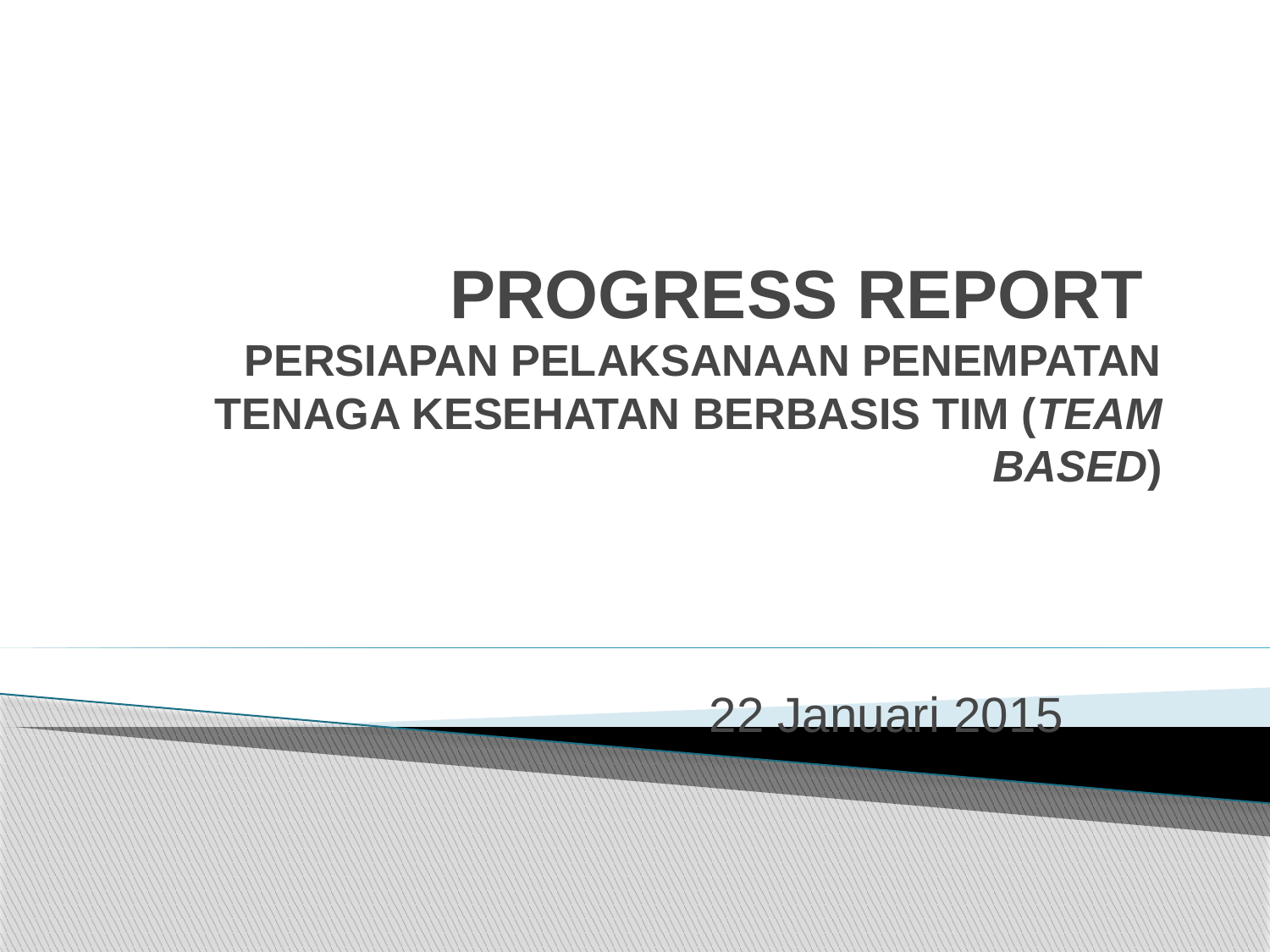

# PROGRESS REPORT PERSIAPAN PELAKSANAAN PENEMPATAN TENAGA KESEHATAN BERBASIS TIM (TEAM BASED)
22 Januari 2015